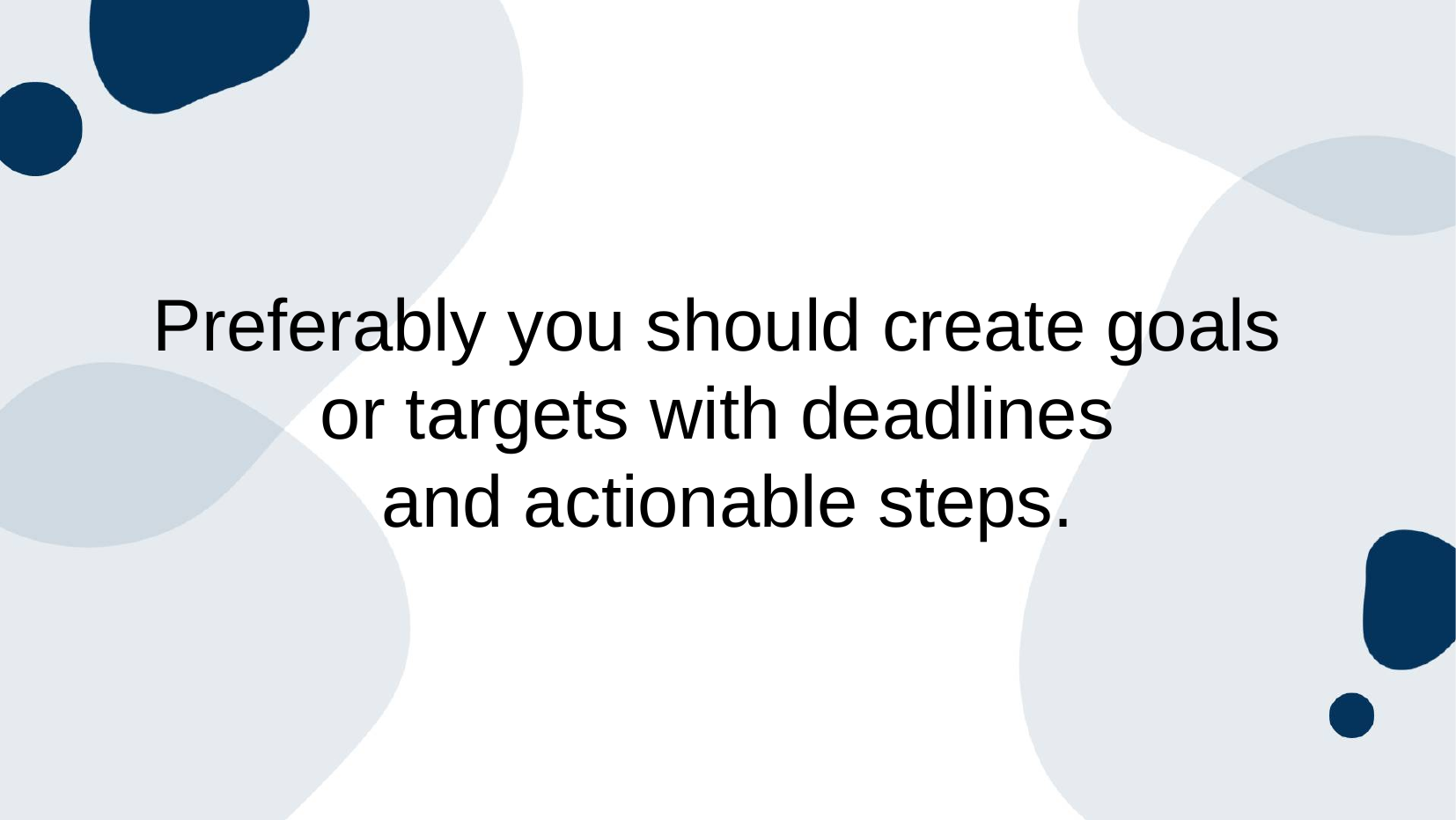

Preferably you should create goals
or targets with deadlines
and actionable steps.